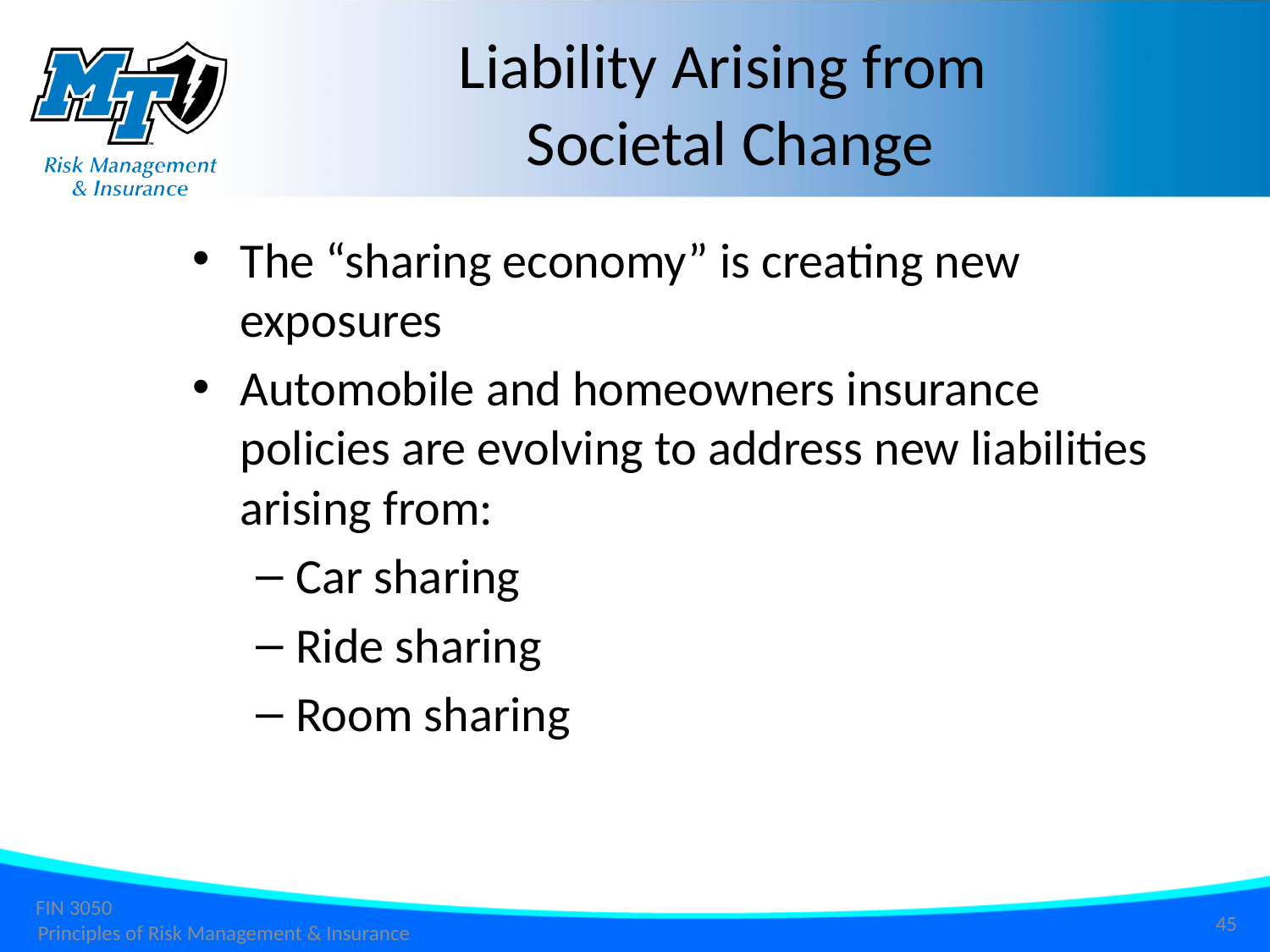

# Liability Arising from Societal Change
The “sharing economy” is creating new exposures
Automobile and homeowners insurance policies are evolving to address new liabilities arising from:
Car sharing
Ride sharing
Room sharing
45